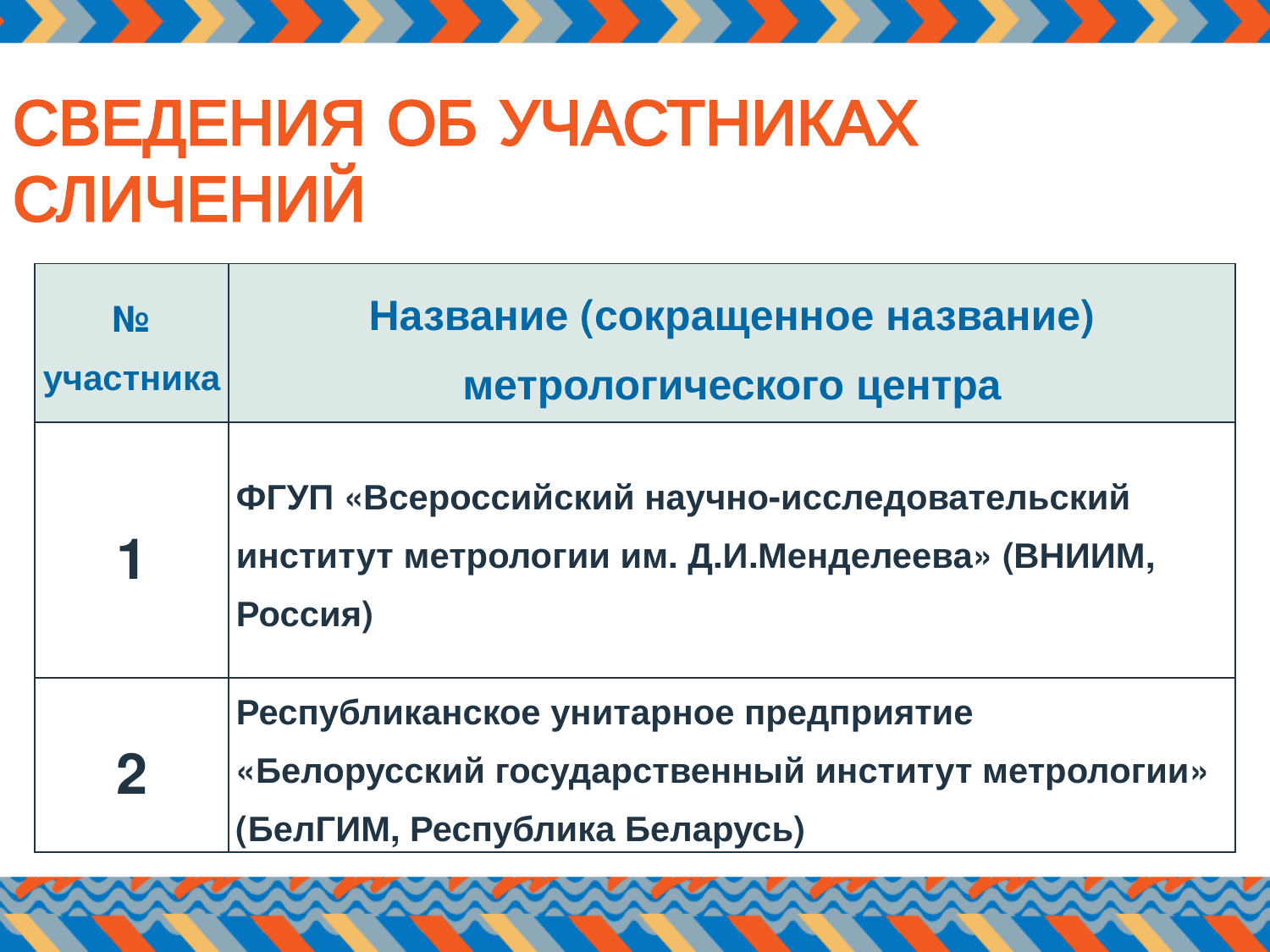

# СВЕДЕНИЯ ОБ УЧАСТНИКАХ СЛИЧЕНИЙ
| № участника | Название (сокращенное название) метрологического центра |
| --- | --- |
| 1 | ФГУП «Всероссийский научно-исследовательский институт метрологии им. Д.И.Менделеева» (ВНИИМ, Россия) |
| 2 | Республиканское унитарное предприятие «Белорусский государственный институт метрологии» (БелГИМ, Республика Беларусь) |